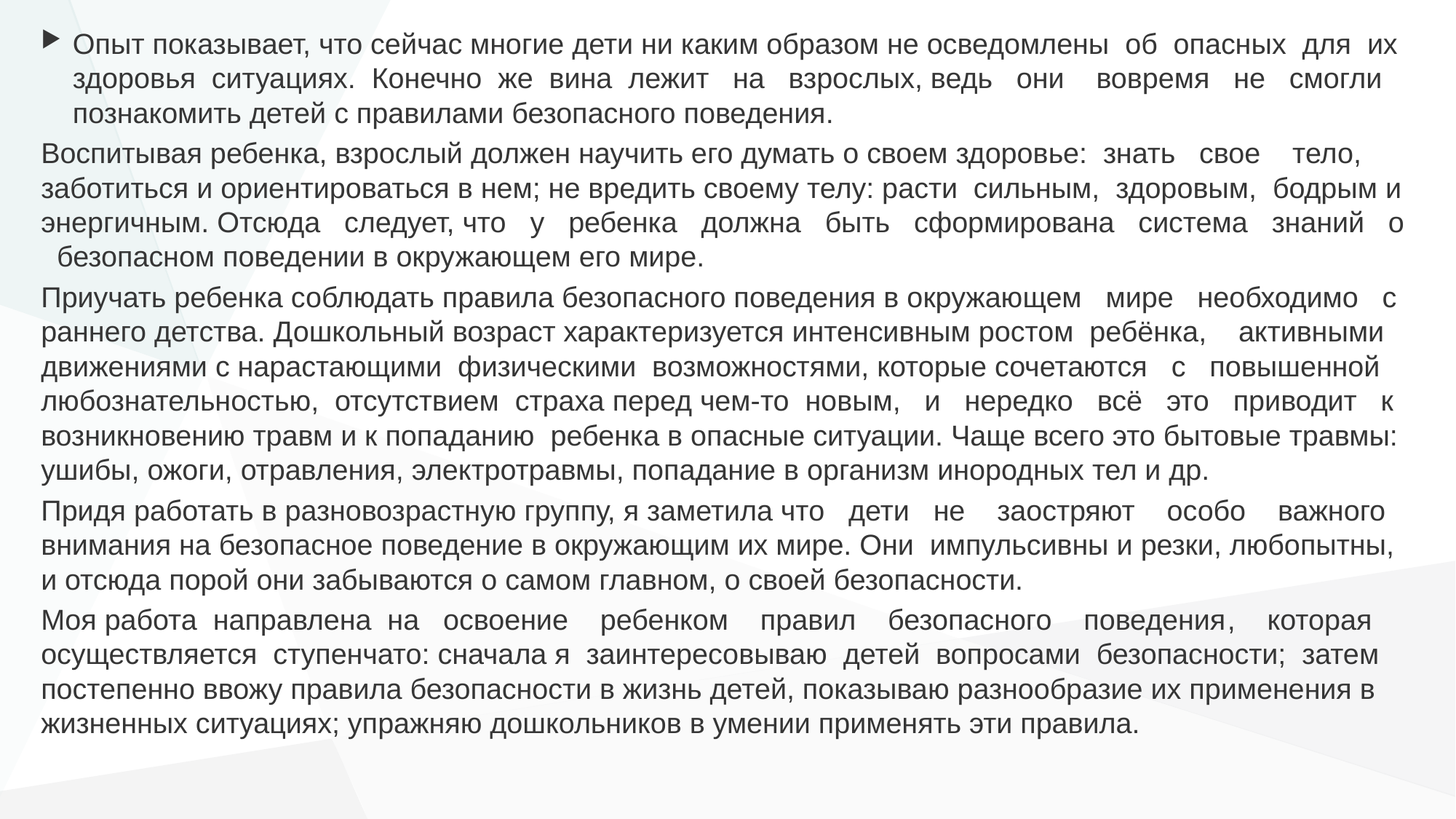

Опыт показывает, что сейчас многие дети ни каким образом не осведомлены  об  опасных  для  их здоровья  ситуациях.  Конечно  же  вина  лежит   на   взрослых, ведь   они    вовремя   не   смогли   познакомить детей с правилами безопасного поведения.
Воспитывая ребенка, взрослый должен научить его думать о своем здоровье:  знать   свое    тело,      заботиться и ориентироваться в нем; не вредить своему телу: расти  сильным,  здоровым,  бодрым и энергичным. Отсюда   следует, что   у   ребенка   должна   быть   сформирована   система   знаний   о   безопасном поведении в окружающем его мире.
Приучать ребенка соблюдать правила безопасного поведения в окружающем   мире   необходимо   с  раннего детства. Дошкольный возраст характеризуется интенсивным ростом  ребёнка,    активными   движениями с нарастающими  физическими  возможностями, которые сочетаются   с   повышенной   любознательностью,  отсутствием  страха перед чем-то  новым,   и   нередко   всё   это   приводит   к   возникновению травм и к попаданию  ребенка в опасные ситуации. Чаще всего это бытовые травмы: ушибы, ожоги, отравления, электротравмы, попадание в организм инородных тел и др.
Придя работать в разновозрастную группу, я заметила что   дети   не    заостряют    особо    важного   внимания на безопасное поведение в окружающим их мире. Они  импульсивны и резки, любопытны, и отсюда порой они забываются о самом главном, о своей безопасности.
Моя работа  направлена  на   освоение    ребенком    правил    безопасного    поведения,    которая    осуществляется  ступенчато: сначала я  заинтересовываю  детей  вопросами  безопасности;  затем   постепенно ввожу правила безопасности в жизнь детей, показываю разнообразие их применения в   жизненных ситуациях; упражняю дошкольников в умении применять эти правила.